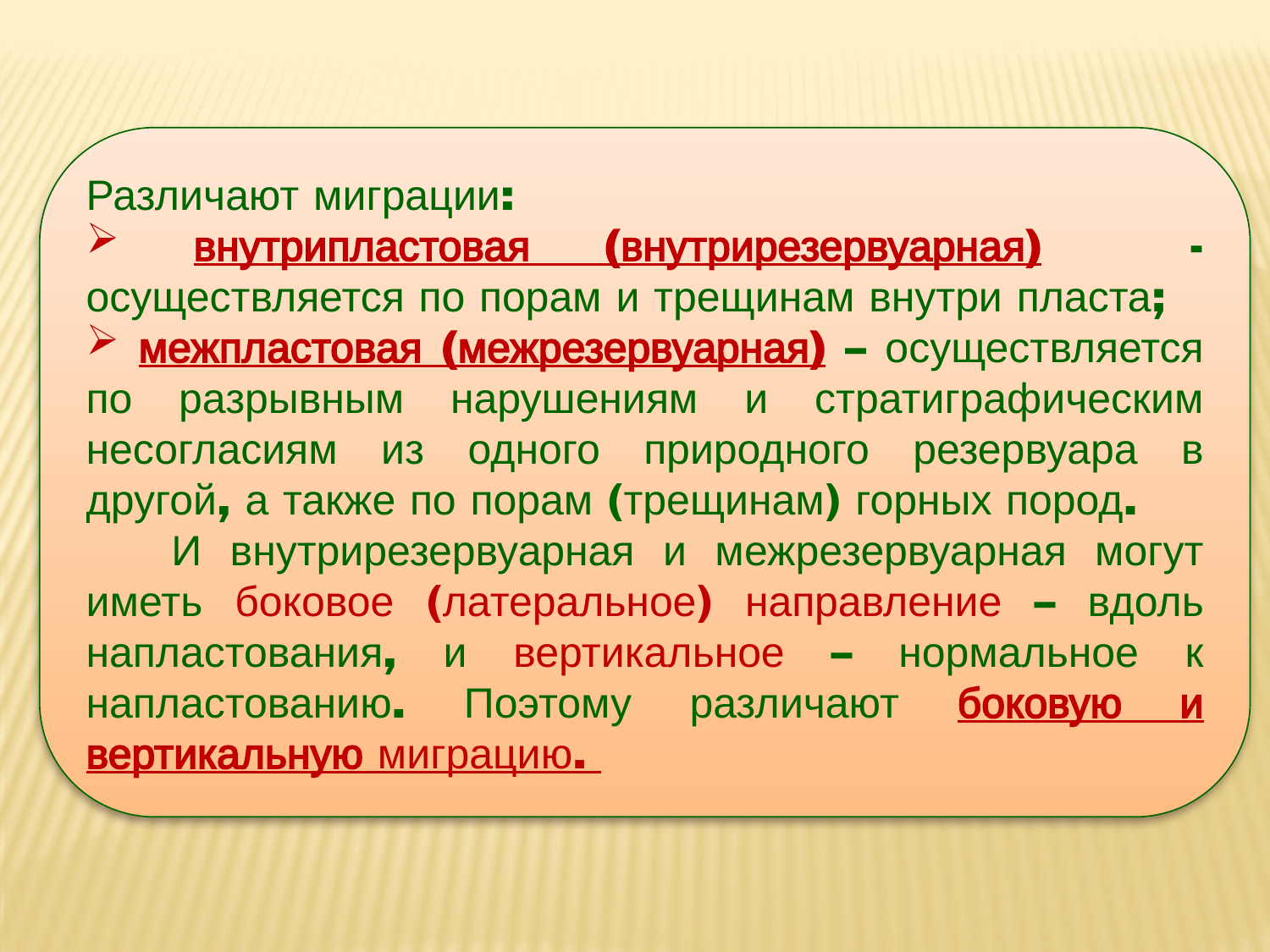

Различают миграции:
 внутрипластовая (внутрирезервуарная)  - осуществляется по порам и трещинам внутри пласта;
 межпластовая (межрезервуарная) – осуществляется по разрывным нарушениям и стратиграфическим несогласиям из одного природного резервуара в другой, а также по порам (трещинам) горных пород.
   И внутрирезервуарная и межрезервуарная могут иметь боковое (латеральное) направление – вдоль напластования, и вертикальное – нормальное к напластованию. Поэтому различают боковую и вертикальную миграцию.